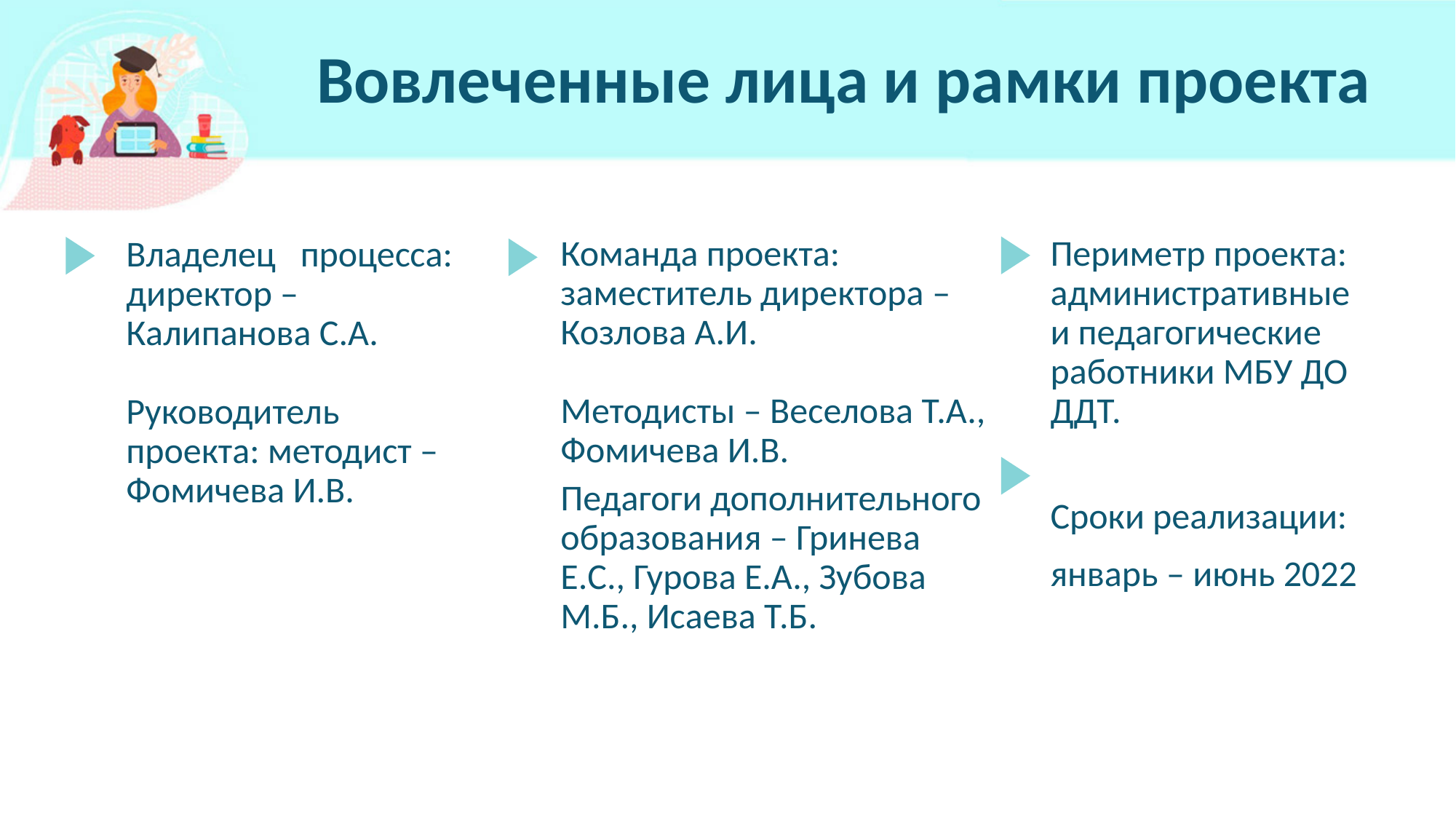

# Вовлеченные лица и рамки проекта
Владелец   процесса: директор –
Калипанова С.А.

Руководитель проекта: методист –
Фомичева И.В.

Команда проекта:
заместитель директора –
Козлова А.И.

Методисты – Веселова Т.А.,
Фомичева И.В.
Педагоги дополнительного образования – Гринева Е.С., Гурова Е.А., Зубова М.Б., Исаева Т.Б.

Периметр проекта: административные
и педагогические работники МБУ ДО ДДТ.

Сроки реализации:
январь – июнь 2022